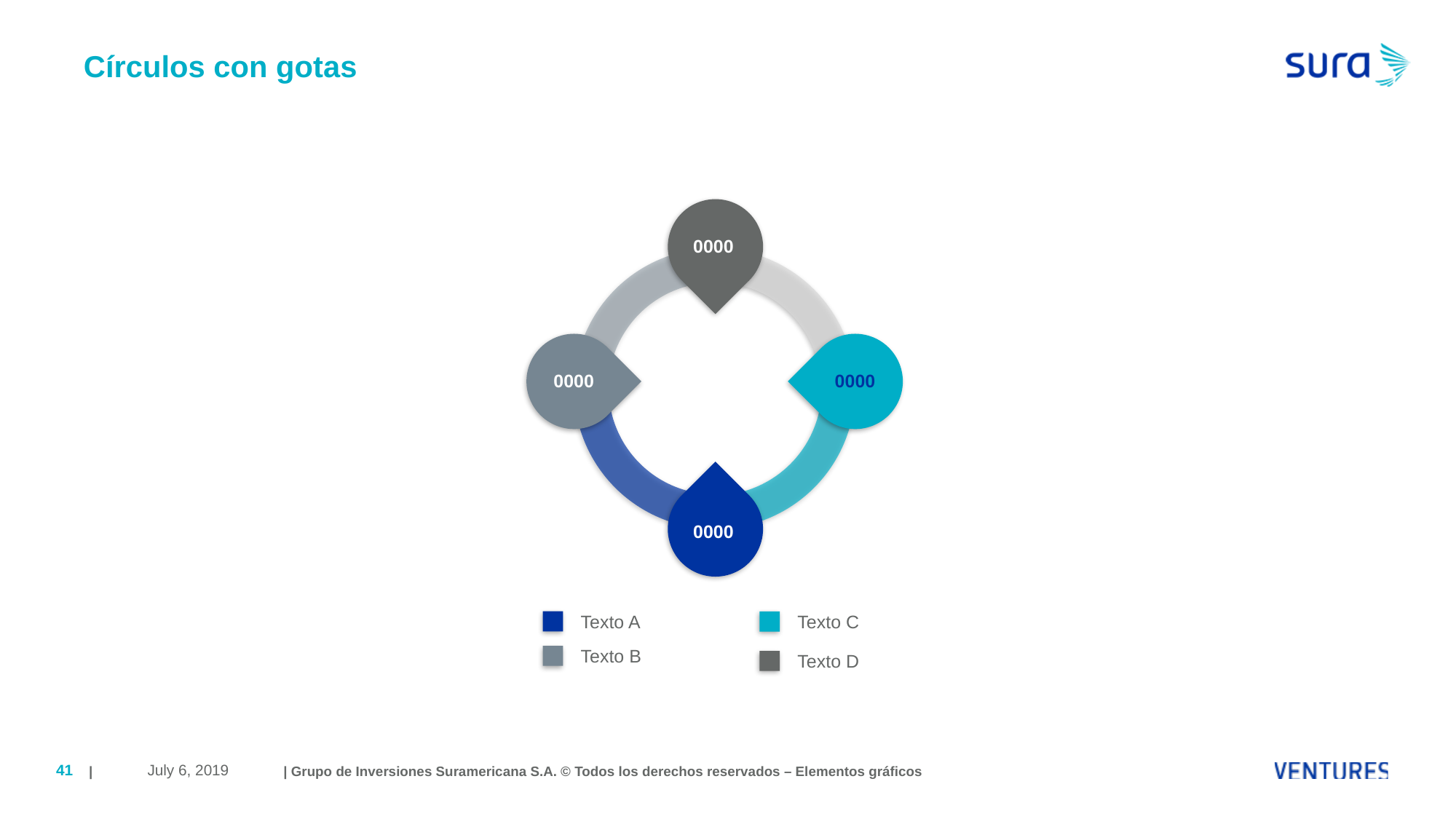

# Círculos con gotas

0000

0000
0000

0000
Texto A
Texto C

Texto B

Texto D

|                                                  | Grupo de Inversiones Suramericana S.A. © Todos los derechos reservados – Elementos gráficos
41
July 6, 2019